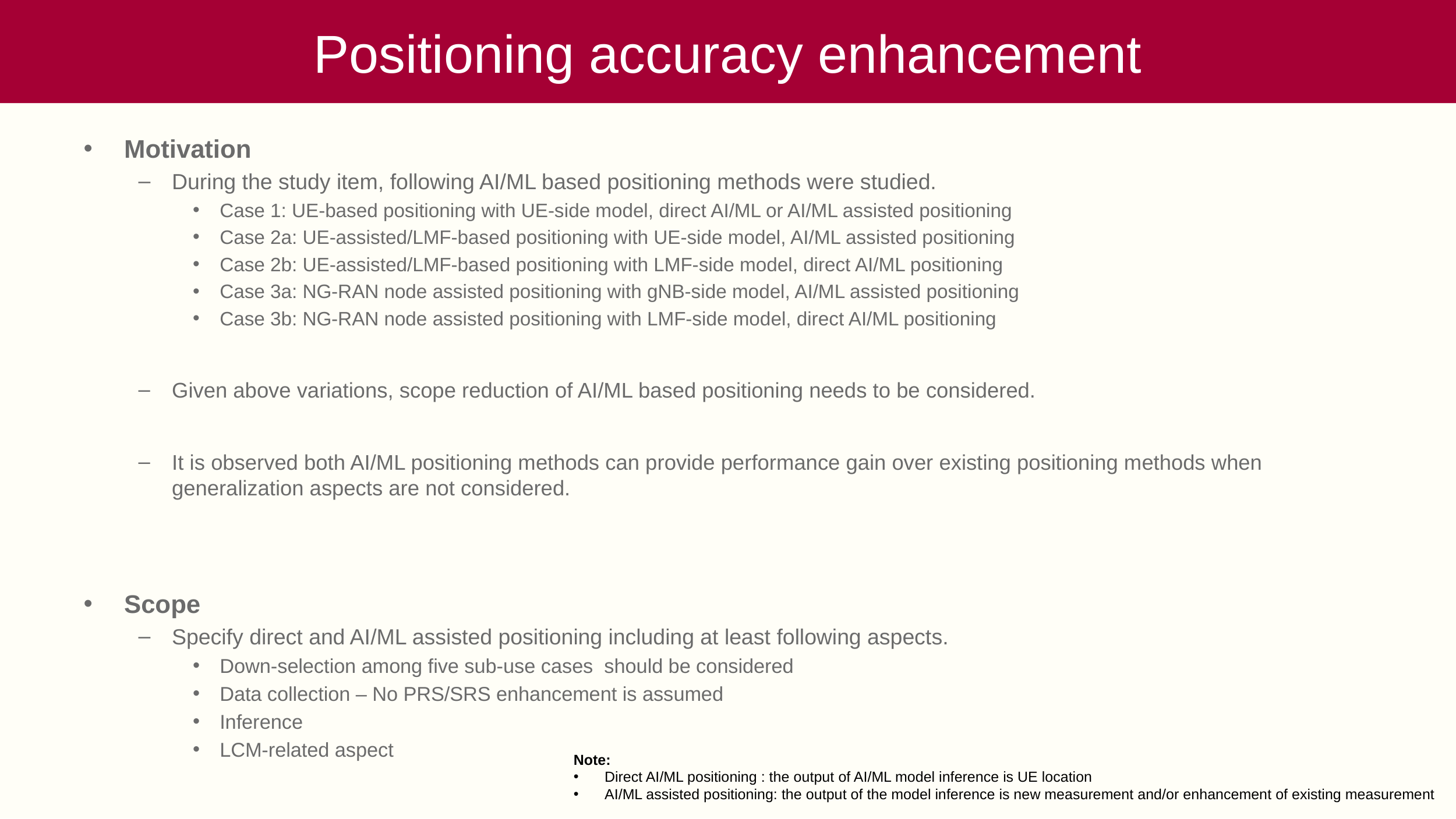

# Positioning accuracy enhancement
Motivation
During the study item, following AI/ML based positioning methods were studied.
Case 1: UE-based positioning with UE-side model, direct AI/ML or AI/ML assisted positioning
Case 2a: UE-assisted/LMF-based positioning with UE-side model, AI/ML assisted positioning
Case 2b: UE-assisted/LMF-based positioning with LMF-side model, direct AI/ML positioning
Case 3a: NG-RAN node assisted positioning with gNB-side model, AI/ML assisted positioning
Case 3b: NG-RAN node assisted positioning with LMF-side model, direct AI/ML positioning

Given above variations, scope reduction of AI/ML based positioning needs to be considered.

It is observed both AI/ML positioning methods can provide performance gain over existing positioning methods when generalization aspects are not considered.

Scope
Specify direct and AI/ML assisted positioning including at least following aspects.
Down-selection among five sub-use cases  should be considered
Data collection – No PRS/SRS enhancement is assumed
Inference
LCM-related aspect
Note:
Direct AI/ML positioning : the output of AI/ML model inference is UE location
AI/ML assisted positioning: the output of the model inference is new measurement and/or enhancement of existing measurement